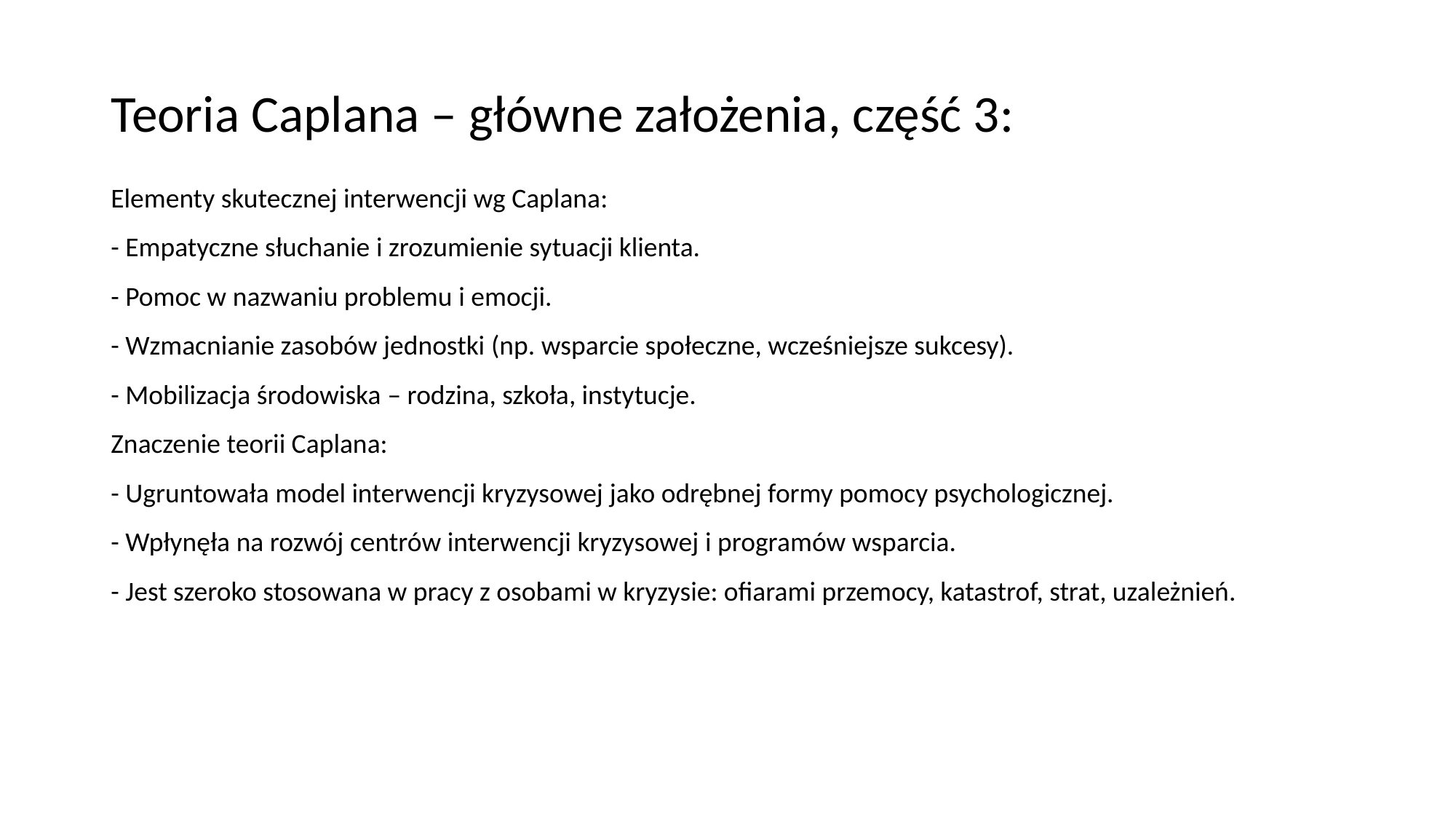

# Teoria Caplana – główne założenia, część 3:
Elementy skutecznej interwencji wg Caplana:
- Empatyczne słuchanie i zrozumienie sytuacji klienta.
- Pomoc w nazwaniu problemu i emocji.
- Wzmacnianie zasobów jednostki (np. wsparcie społeczne, wcześniejsze sukcesy).
- Mobilizacja środowiska – rodzina, szkoła, instytucje.
Znaczenie teorii Caplana:
- Ugruntowała model interwencji kryzysowej jako odrębnej formy pomocy psychologicznej.
- Wpłynęła na rozwój centrów interwencji kryzysowej i programów wsparcia.
- Jest szeroko stosowana w pracy z osobami w kryzysie: ofiarami przemocy, katastrof, strat, uzależnień.